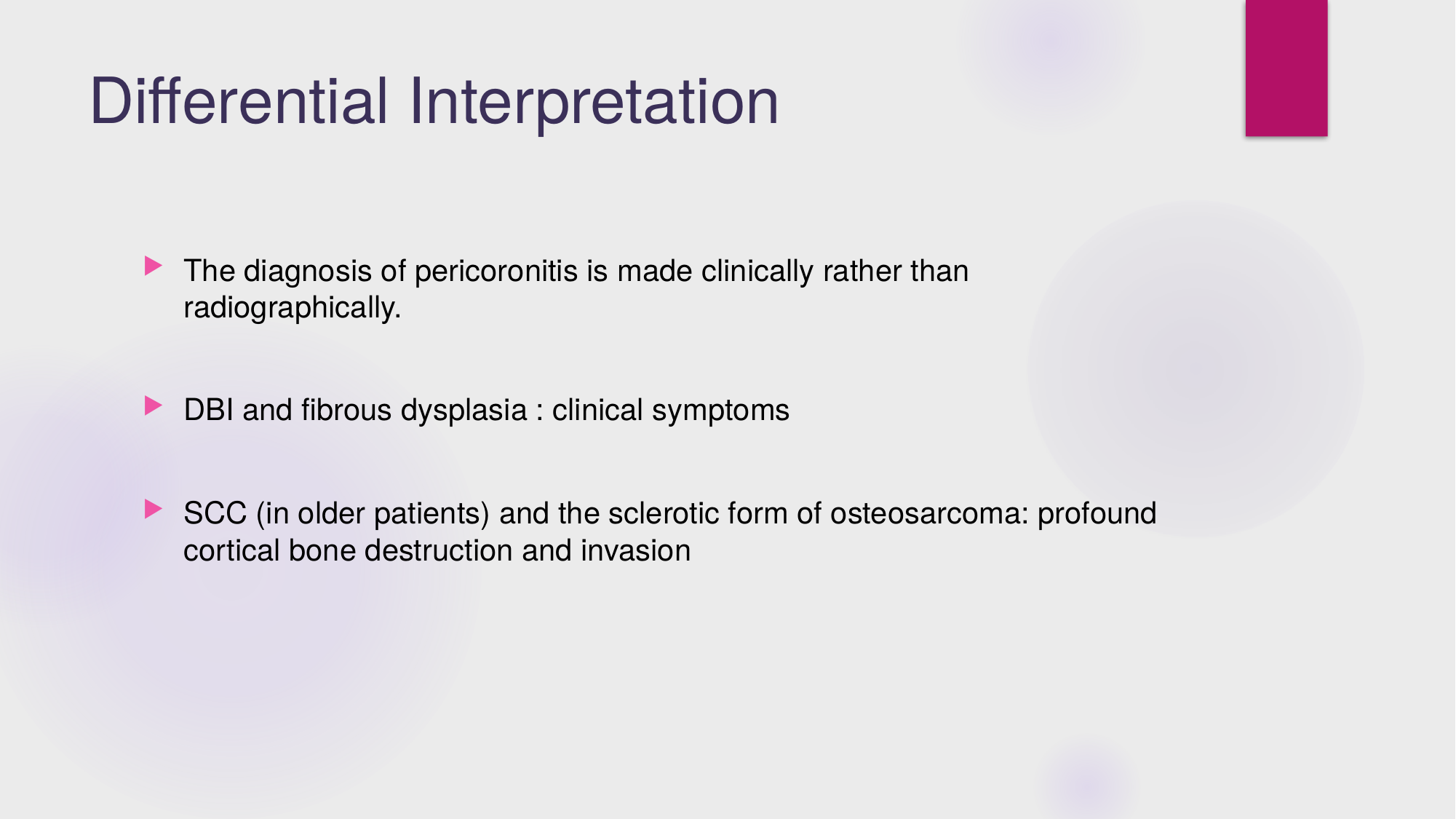

# Differential Interpretation
The diagnosis of pericoronitis is made clinically rather than radiographically.

DBI and fibrous dysplasia : clinical symptoms

SCC (in older patients) and the sclerotic form of osteosarcoma: profound cortical bone destruction and invasion